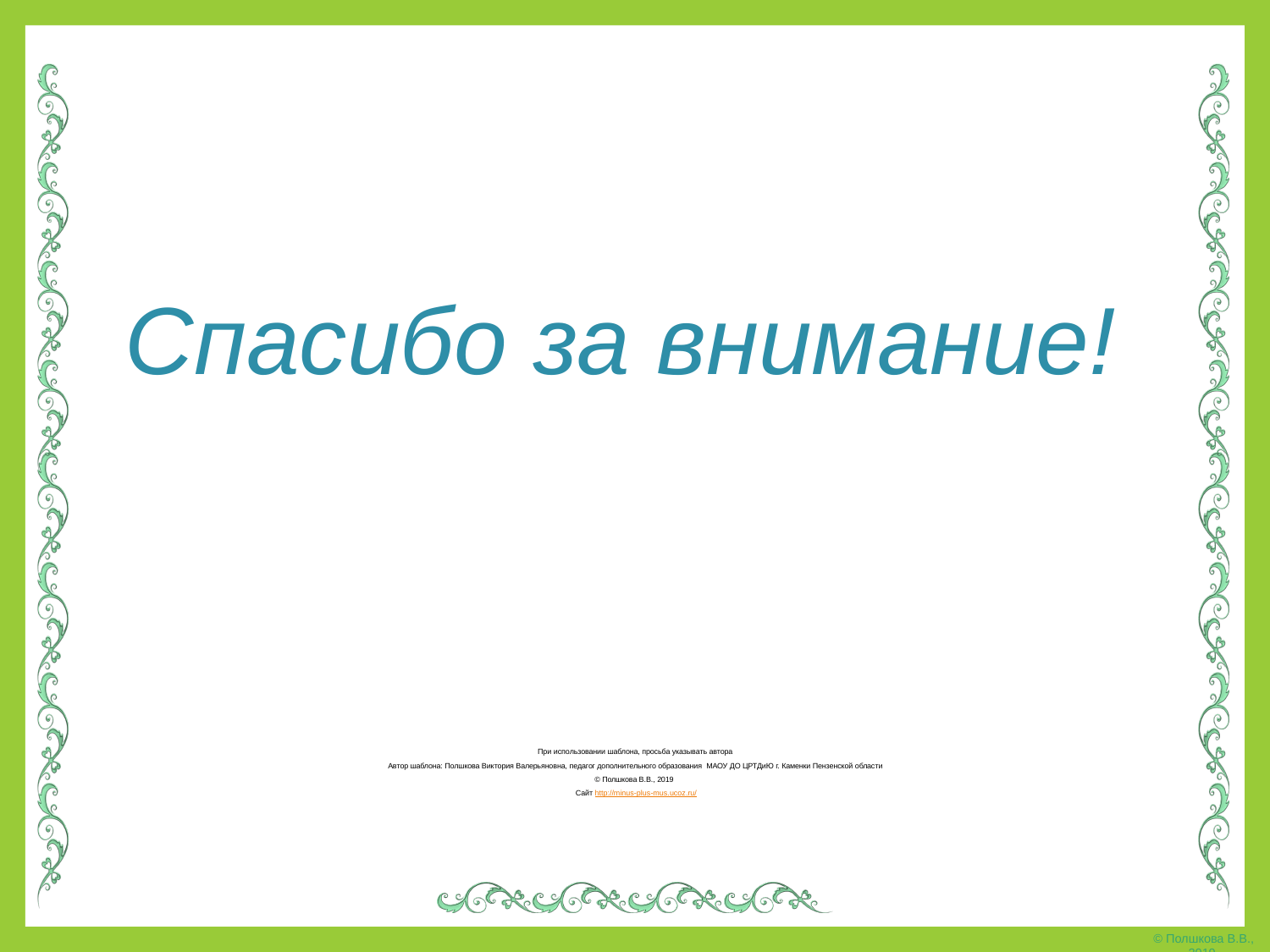

# Спасибо за внимание!

При использовании шаблона, просьба указывать автора
Автор шаблона: Полшкова Виктория Валерьяновна, педагог дополнительного образования  МАОУ ДО ЦРТДиЮ г. Каменки Пензенской области
© Полшкова В.В., 2019
Сайт http://minus-plus-mus.ucoz.ru/